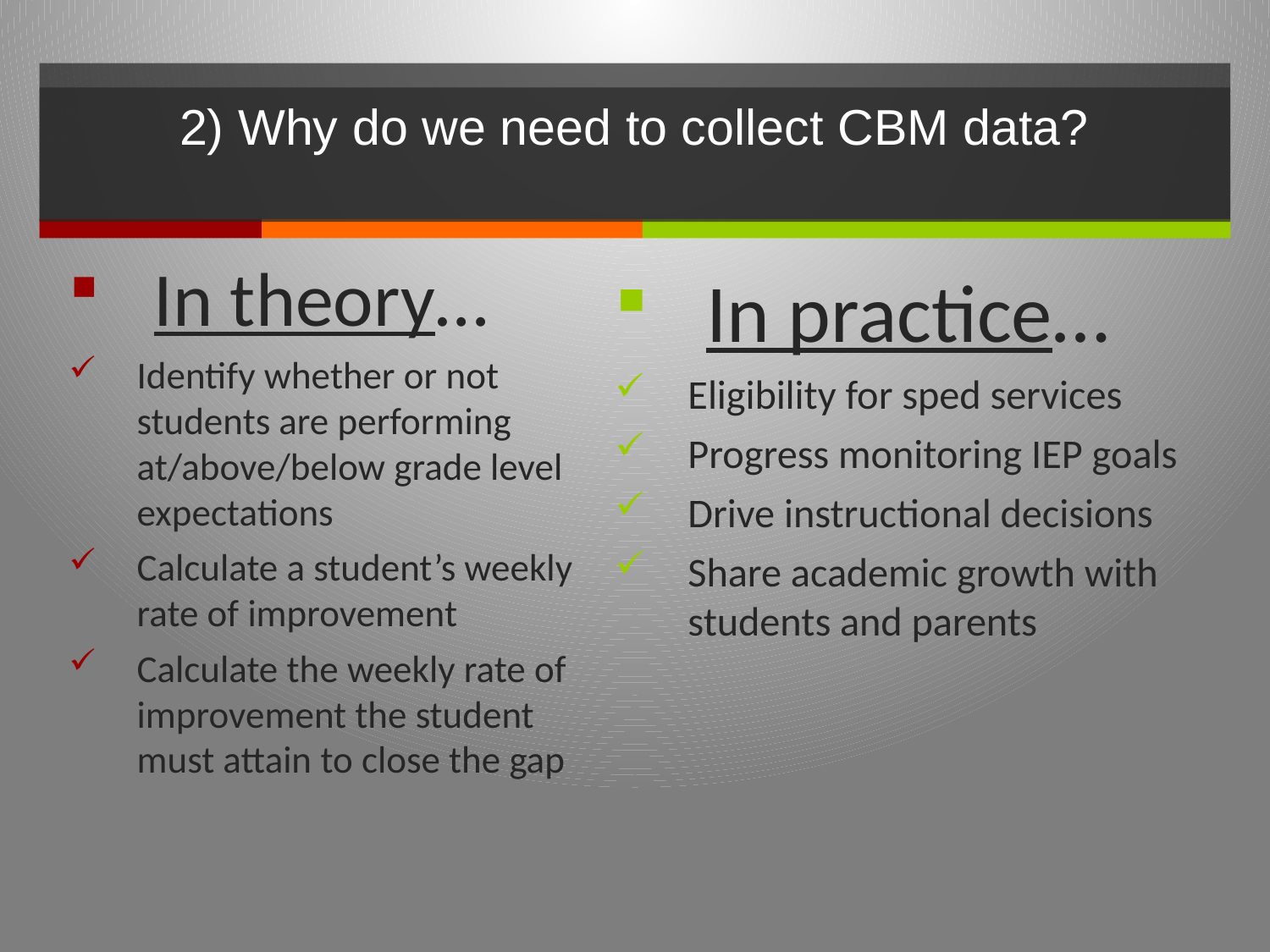

# 2) Why do we need to collect CBM data?

 In theory…
Identify whether or not students are performing at/above/below grade level expectations
Calculate a student’s weekly rate of improvement
Calculate the weekly rate of improvement the student must attain to close the gap

 In practice…
Eligibility for sped services
Progress monitoring IEP goals
Drive instructional decisions
Share academic growth with students and parents